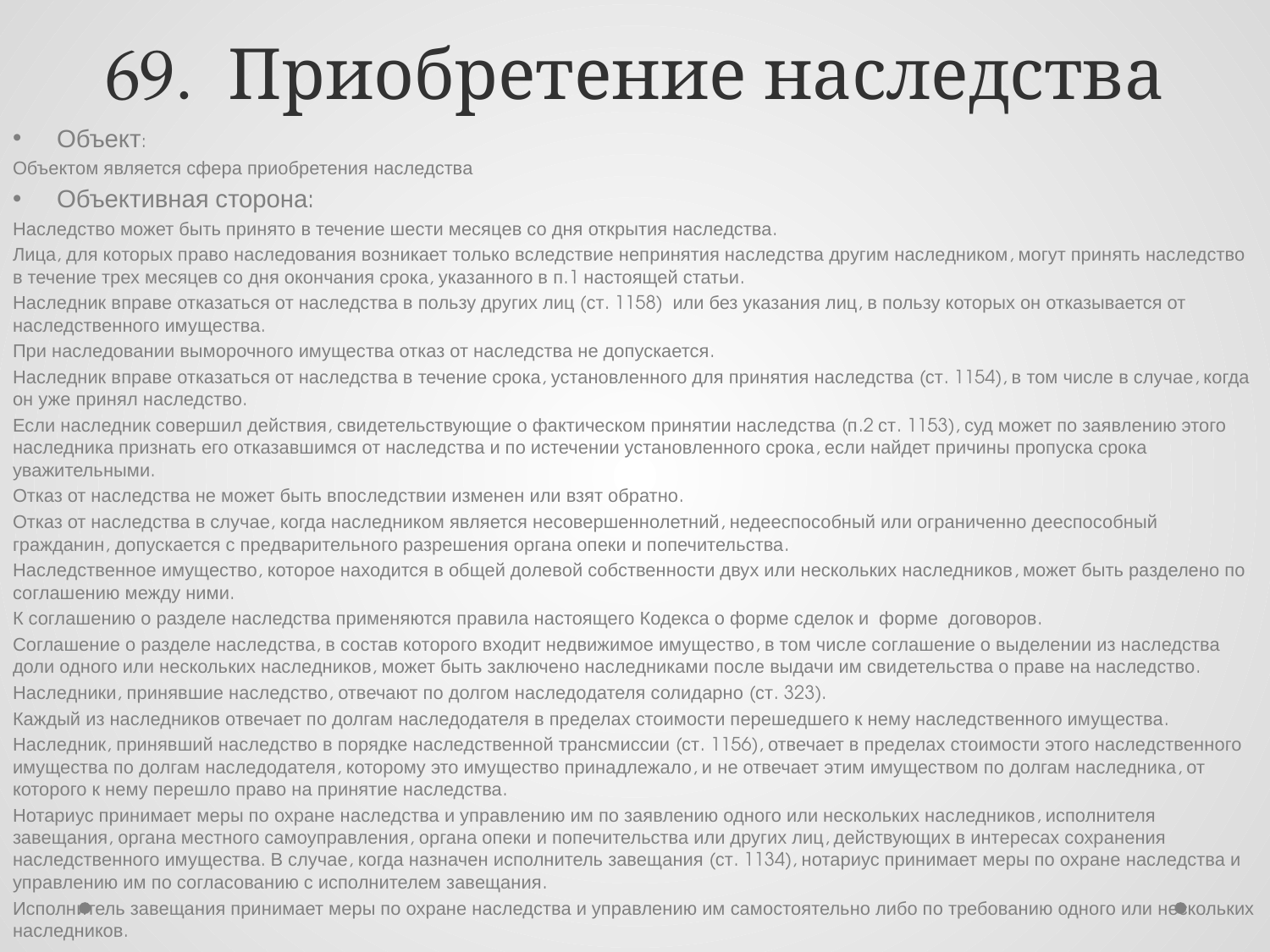

# 69.  Приобретение наследства
Объект:
Объектом является сфера приобретения наследства
Объективная сторона:
Наследство может быть принято в течение шести месяцев со дня открытия наследства.
Лица, для которых право наследования возникает только вследствие непринятия наследства другим наследником, могут принять наследство в течение трех месяцев со дня окончания срока, указанного в п.1 настоящей статьи.
Наследник вправе отказаться от наследства в пользу других лиц (ст. 1158)  или без указания лиц, в пользу которых он отказывается от наследственного имущества.
При наследовании выморочного имущества отказ от наследства не допускается.
Наследник вправе отказаться от наследства в течение срока, установленного для принятия наследства (ст. 1154), в том числе в случае, когда он уже принял наследство.
Если наследник совершил действия, свидетельствующие о фактическом принятии наследства (п.2 ст. 1153), суд может по заявлению этого наследника признать его отказавшимся от наследства и по истечении установленного срока, если найдет причины пропуска срока уважительными.
Отказ от наследства не может быть впоследствии изменен или взят обратно.
Отказ от наследства в случае, когда наследником является несовершеннолетний, недееспособный или ограниченно дееспособный гражданин, допускается с предварительного разрешения органа опеки и попечительства.
Наследственное имущество, которое находится в общей долевой собственности двух или нескольких наследников, может быть разделено по соглашению между ними.
К соглашению о разделе наследства применяются правила настоящего Кодекса о форме сделок и  форме  договоров.
Соглашение о разделе наследства, в состав которого входит недвижимое имущество, в том числе соглашение о выделении из наследства доли одного или нескольких наследников, может быть заключено наследниками после выдачи им свидетельства о праве на наследство.
Наследники, принявшие наследство, отвечают по долгом наследодателя солидарно (ст. 323).
Каждый из наследников отвечает по долгам наследодателя в пределах стоимости перешедшего к нему наследственного имущества.
Наследник, принявший наследство в порядке наследственной трансмиссии (ст. 1156), отвечает в пределах стоимости этого наследственного имущества по долгам наследодателя, которому это имущество принадлежало, и не отвечает этим имуществом по долгам наследника, от которого к нему перешло право на принятие наследства.
Нотариус принимает меры по охране наследства и управлению им по заявлению одного или нескольких наследников, исполнителя завещания, органа местного самоуправления, органа опеки и попечительства или других лиц, действующих в интересах сохранения наследственного имущества. В случае, когда назначен исполнитель завещания (ст. 1134), нотариус принимает меры по охране наследства и управлению им по согласованию с исполнителем завещания.
Исполнитель завещания принимает меры по охране наследства и управлению им самостоятельно либо по требованию одного или нескольких наследников.